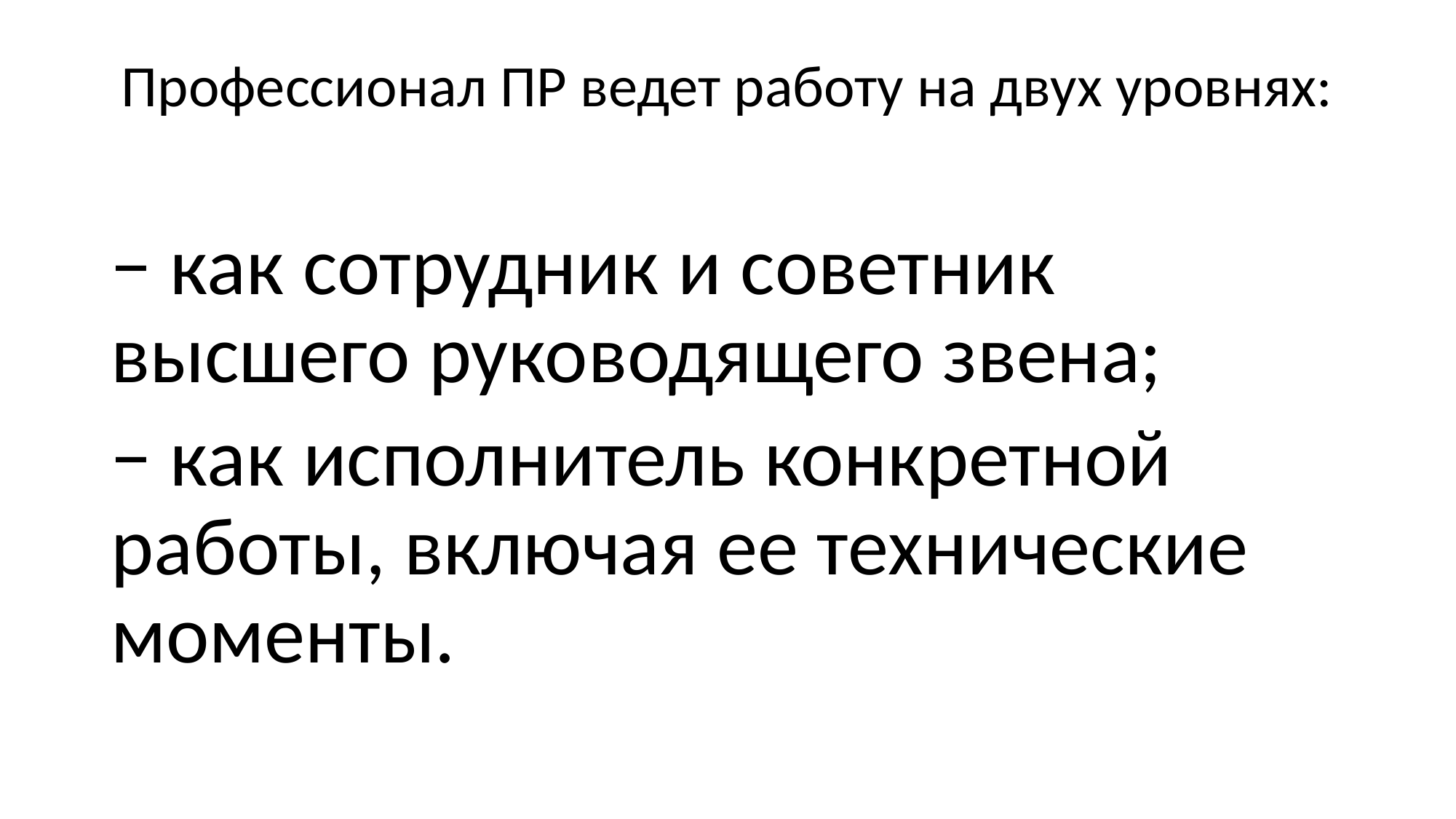

# Профессионал ПР ведет работу на двух уровнях:
− как сотрудник и советник высшего руководящего звена;
− как исполнитель конкретной работы, включая ее технические моменты.